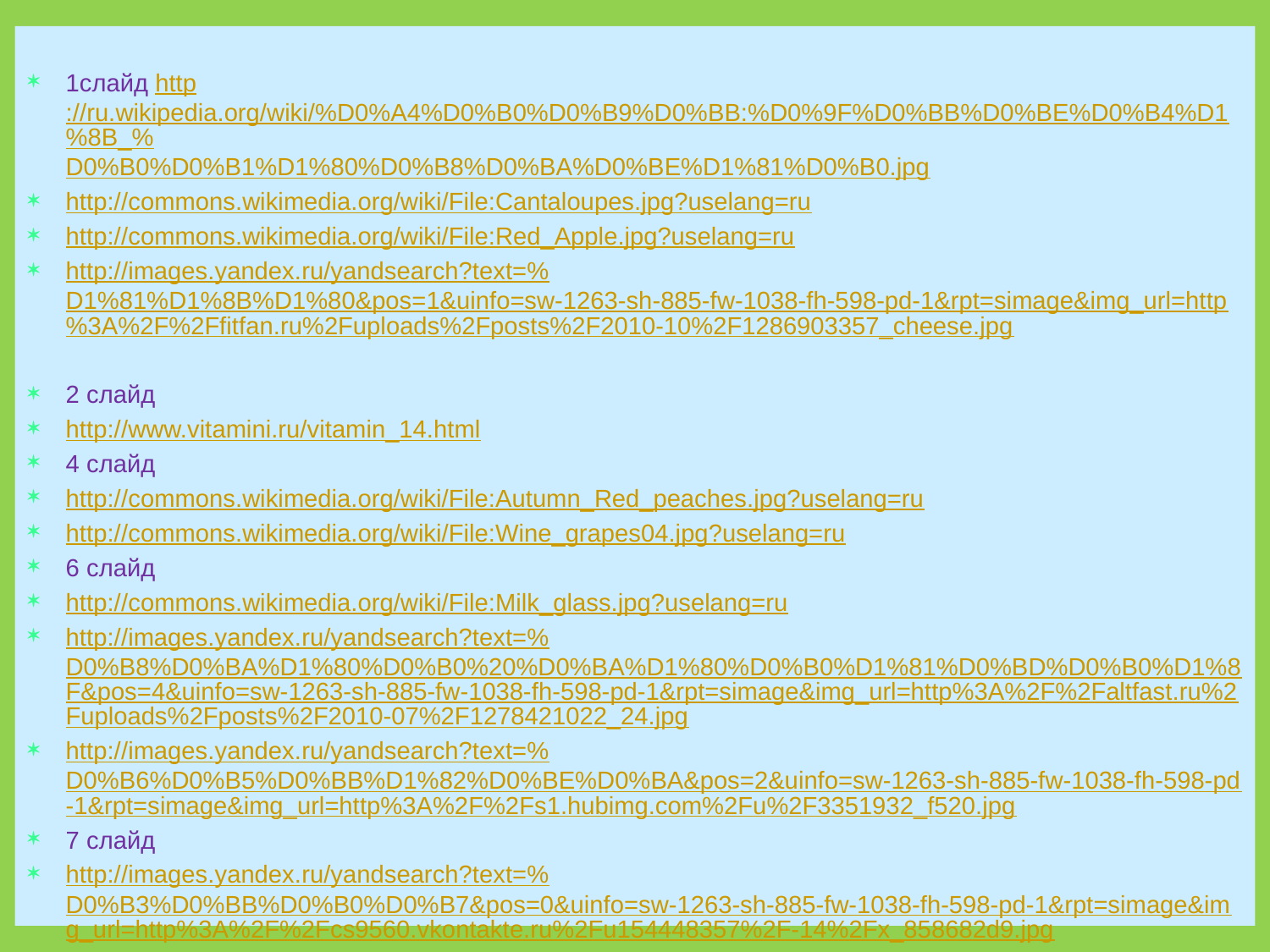

1слайд http://ru.wikipedia.org/wiki/%D0%A4%D0%B0%D0%B9%D0%BB:%D0%9F%D0%BB%D0%BE%D0%B4%D1%8B_%D0%B0%D0%B1%D1%80%D0%B8%D0%BA%D0%BE%D1%81%D0%B0.jpg
http://commons.wikimedia.org/wiki/File:Cantaloupes.jpg?uselang=ru
http://commons.wikimedia.org/wiki/File:Red_Apple.jpg?uselang=ru
http://images.yandex.ru/yandsearch?text=%D1%81%D1%8B%D1%80&pos=1&uinfo=sw-1263-sh-885-fw-1038-fh-598-pd-1&rpt=simage&img_url=http%3A%2F%2Ffitfan.ru%2Fuploads%2Fposts%2F2010-10%2F1286903357_cheese.jpg

2 слайд
http://www.vitamini.ru/vitamin_14.html
4 слайд
http://commons.wikimedia.org/wiki/File:Autumn_Red_peaches.jpg?uselang=ru
http://commons.wikimedia.org/wiki/File:Wine_grapes04.jpg?uselang=ru
6 слайд
http://commons.wikimedia.org/wiki/File:Milk_glass.jpg?uselang=ru
http://images.yandex.ru/yandsearch?text=%D0%B8%D0%BA%D1%80%D0%B0%20%D0%BA%D1%80%D0%B0%D1%81%D0%BD%D0%B0%D1%8F&pos=4&uinfo=sw-1263-sh-885-fw-1038-fh-598-pd-1&rpt=simage&img_url=http%3A%2F%2Faltfast.ru%2Fuploads%2Fposts%2F2010-07%2F1278421022_24.jpg
http://images.yandex.ru/yandsearch?text=%D0%B6%D0%B5%D0%BB%D1%82%D0%BE%D0%BA&pos=2&uinfo=sw-1263-sh-885-fw-1038-fh-598-pd-1&rpt=simage&img_url=http%3A%2F%2Fs1.hubimg.com%2Fu%2F3351932_f520.jpg
7 слайд
http://images.yandex.ru/yandsearch?text=%D0%B3%D0%BB%D0%B0%D0%B7&pos=0&uinfo=sw-1263-sh-885-fw-1038-fh-598-pd-1&rpt=simage&img_url=http%3A%2F%2Fcs9560.vkontakte.ru%2Fu154448357%2F-14%2Fx_858682d9.jpg